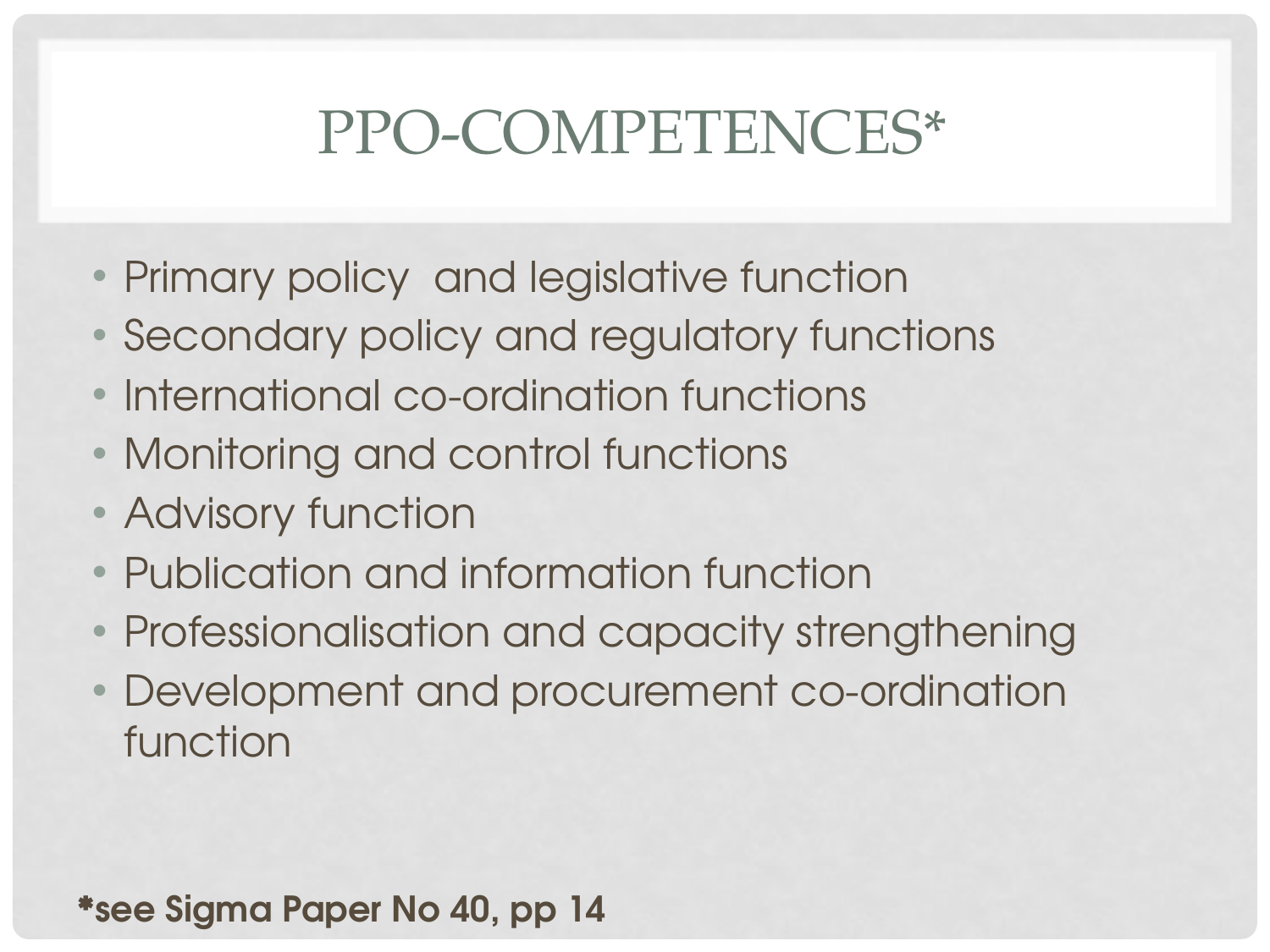

# Ppo-COMPETENCES*
Primary policy  and legislative function
Secondary policy and regulatory functions
International co-ordination functions
Monitoring and control functions
Advisory function
Publication and information function
Professionalisation and capacity strengthening
Development and procurement co-ordination function
*see Sigma Paper No 40, pp 14